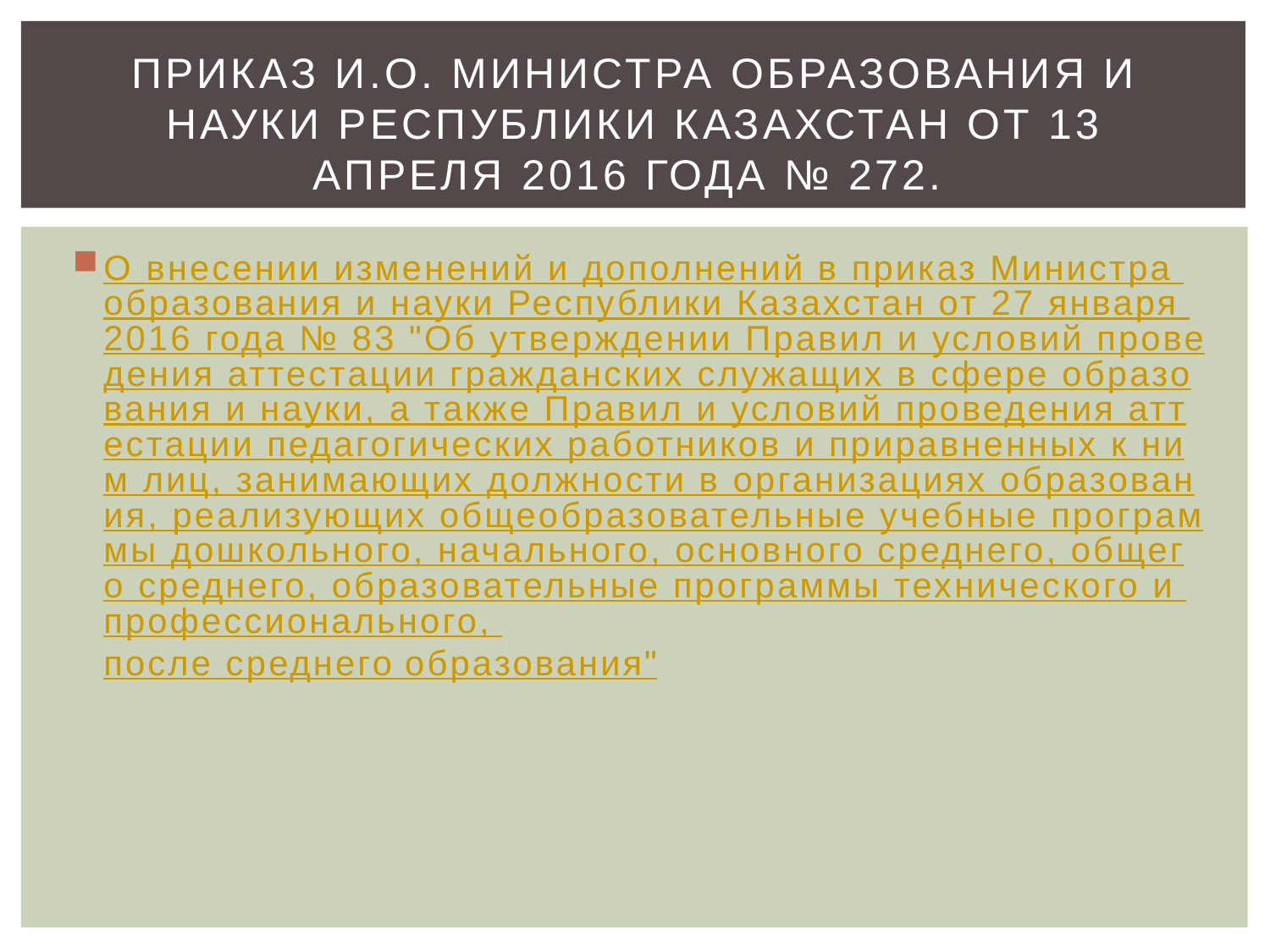

# Приказ и.о. Министра образования и науки Республики Казахстан от 13 апреля 2016 года № 272.
О внесении изменений и дополнений в приказ Министра образования и науки Республики Казахстан от 27 января 2016 года № 83 "Об утверждении Правил и условий проведения аттестации гражданских служащих в сфере образования и науки, а также Правил и условий проведения аттестации педагогических работников и приравненных к ним лиц, занимающих должности в организациях образования, реализующих общеобразовательные учебные программы дошкольного, начального, основного среднего, общего среднего, образовательные программы технического и профессионального, после среднего образования"